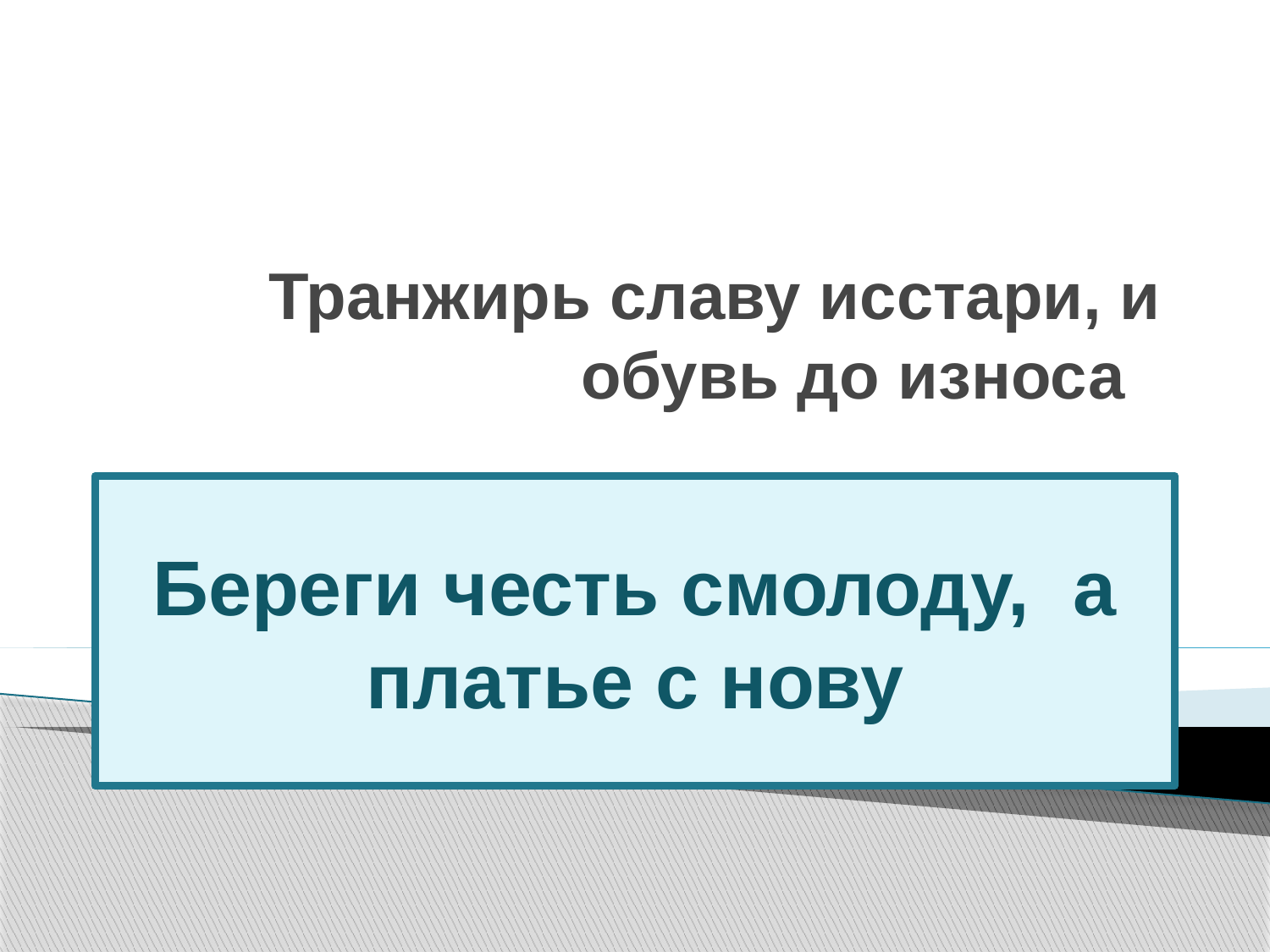

# Транжирь славу исстари, и обувь до износа
Береги честь смолоду,  а платье с нову